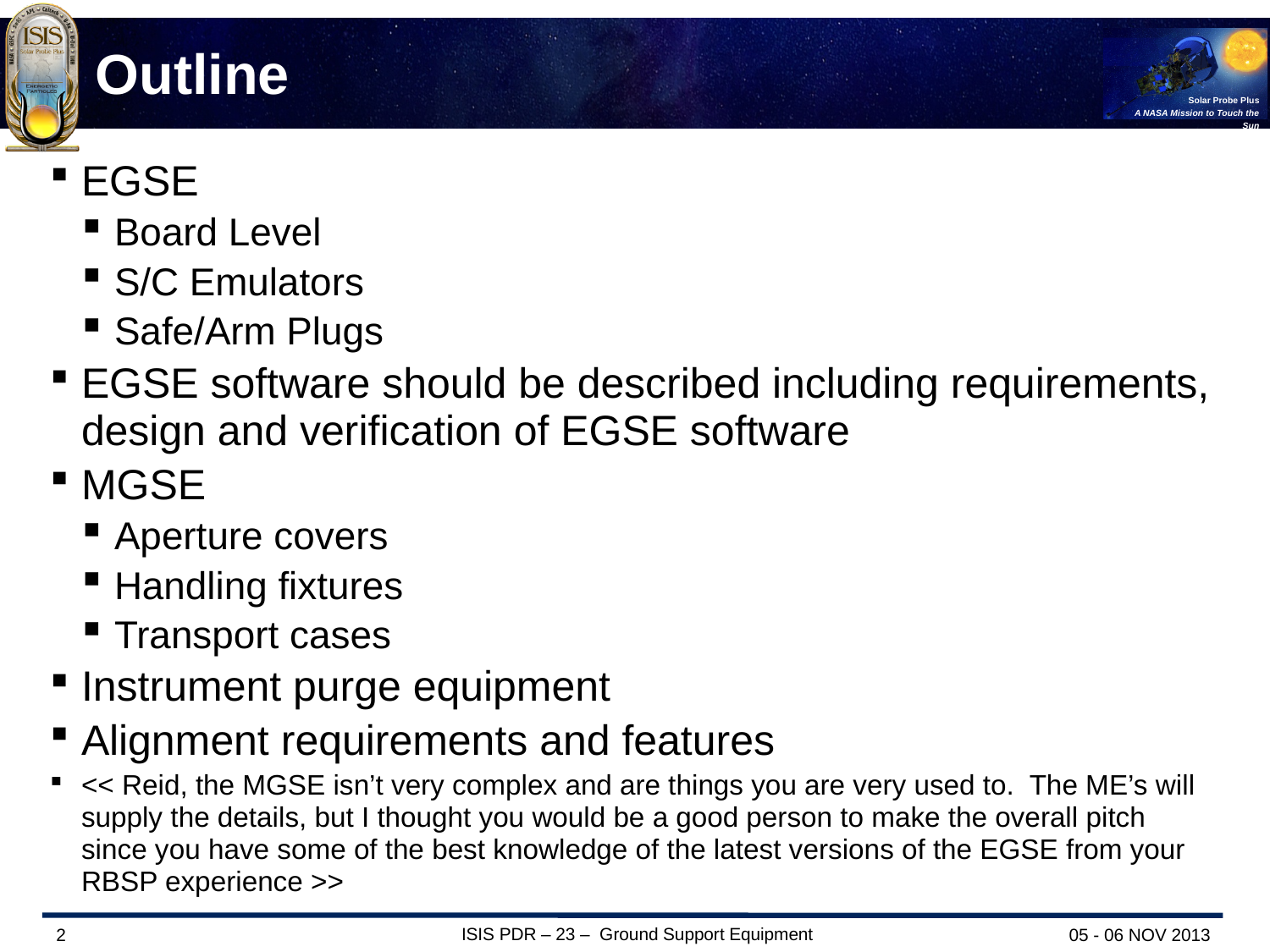

# Outline
EGSE
Board Level
S/C Emulators
Safe/Arm Plugs
EGSE software should be described including requirements, design and verification of EGSE software
MGSE
Aperture covers
Handling fixtures
Transport cases
Instrument purge equipment
Alignment requirements and features
<< Reid, the MGSE isn’t very complex and are things you are very used to.  The ME’s will supply the details, but I thought you would be a good person to make the overall pitch since you have some of the best knowledge of the latest versions of the EGSE from your RBSP experience >>